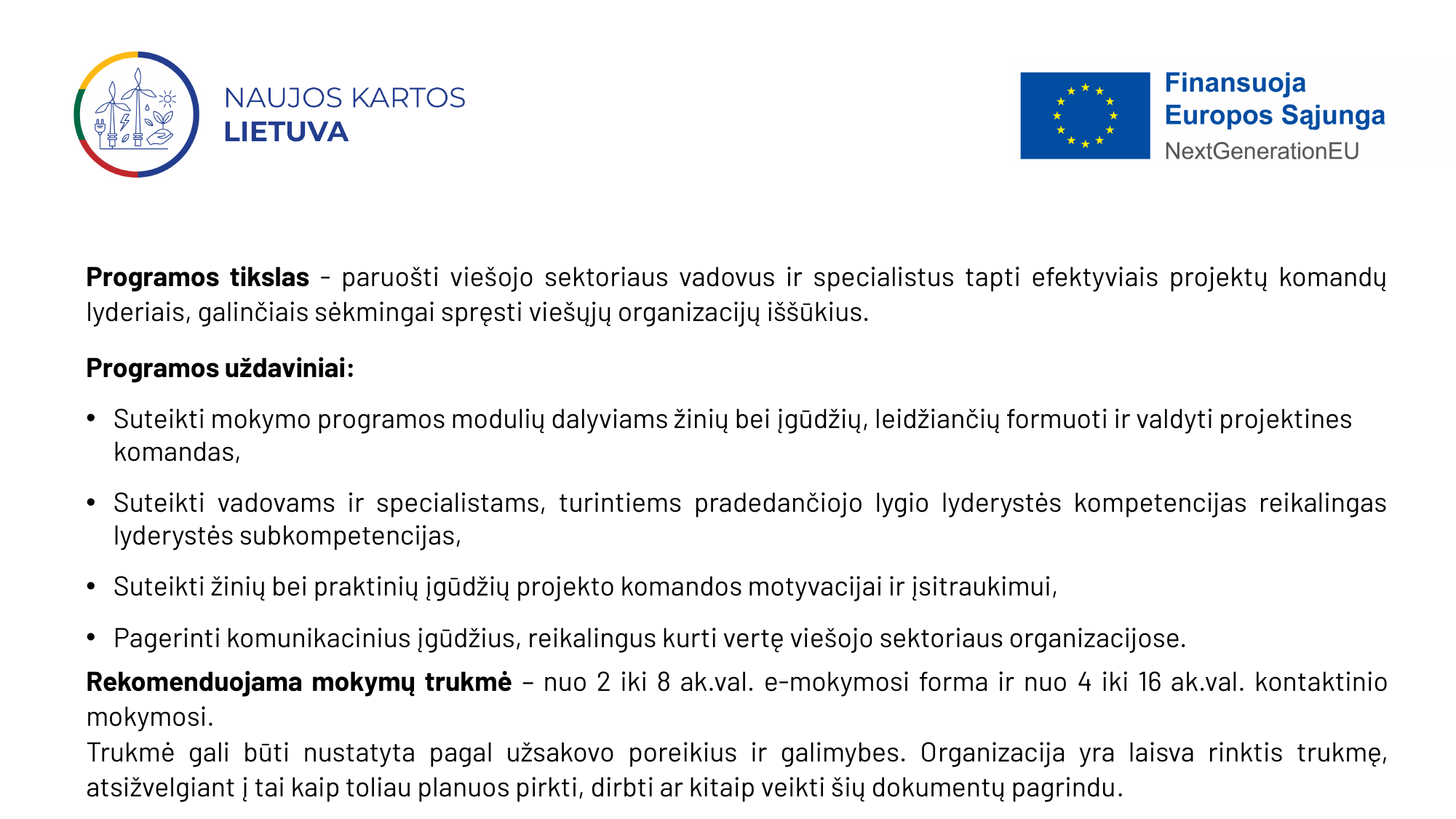

Programos tikslas - paruošti viešojo sektoriaus vadovus ir specialistus tapti efektyviais projektų komandų lyderiais, galinčiais sėkmingai spręsti viešųjų organizacijų iššūkius.
Programos uždaviniai:
Suteikti mokymo programos modulių dalyviams žinių bei įgūdžių, leidžiančių formuoti ir valdyti projektines komandas,
Suteikti vadovams ir specialistams, turintiems pradedančiojo lygio lyderystės kompetencijas reikalingas lyderystės subkompetencijas,
Suteikti žinių bei praktinių įgūdžių projekto komandos motyvacijai ir įsitraukimui,
Pagerinti komunikacinius įgūdžius, reikalingus kurti vertę viešojo sektoriaus organizacijose.
Rekomenduojama mokymų trukmė – nuo 2 iki 8 ak.val. e-mokymosi forma ir nuo 4 iki 16 ak.val. kontaktinio mokymosi.
Trukmė gali būti nustatyta pagal užsakovo poreikius ir galimybes. Organizacija yra laisva rinktis trukmę, atsižvelgiant į tai kaip toliau planuos pirkti, dirbti ar kitaip veikti šių dokumentų pagrindu.